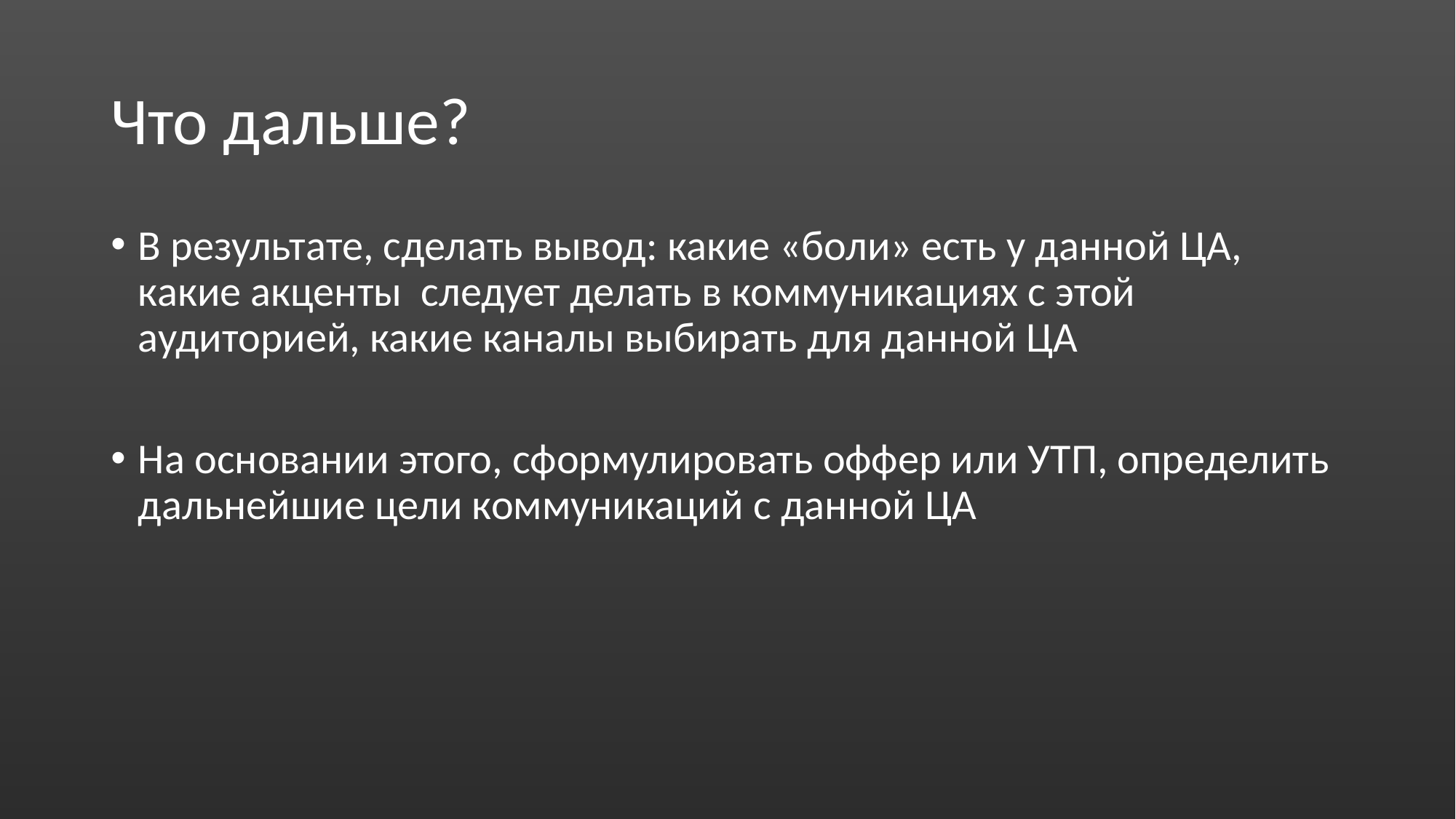

# Что дальше?
В результате, сделать вывод: какие «боли» есть у данной ЦА, какие акценты  следует делать в коммуникациях с этой аудиторией, какие каналы выбирать для данной ЦА

На основании этого, сформулировать оффер или УТП, определить дальнейшие цели коммуникаций с данной ЦА